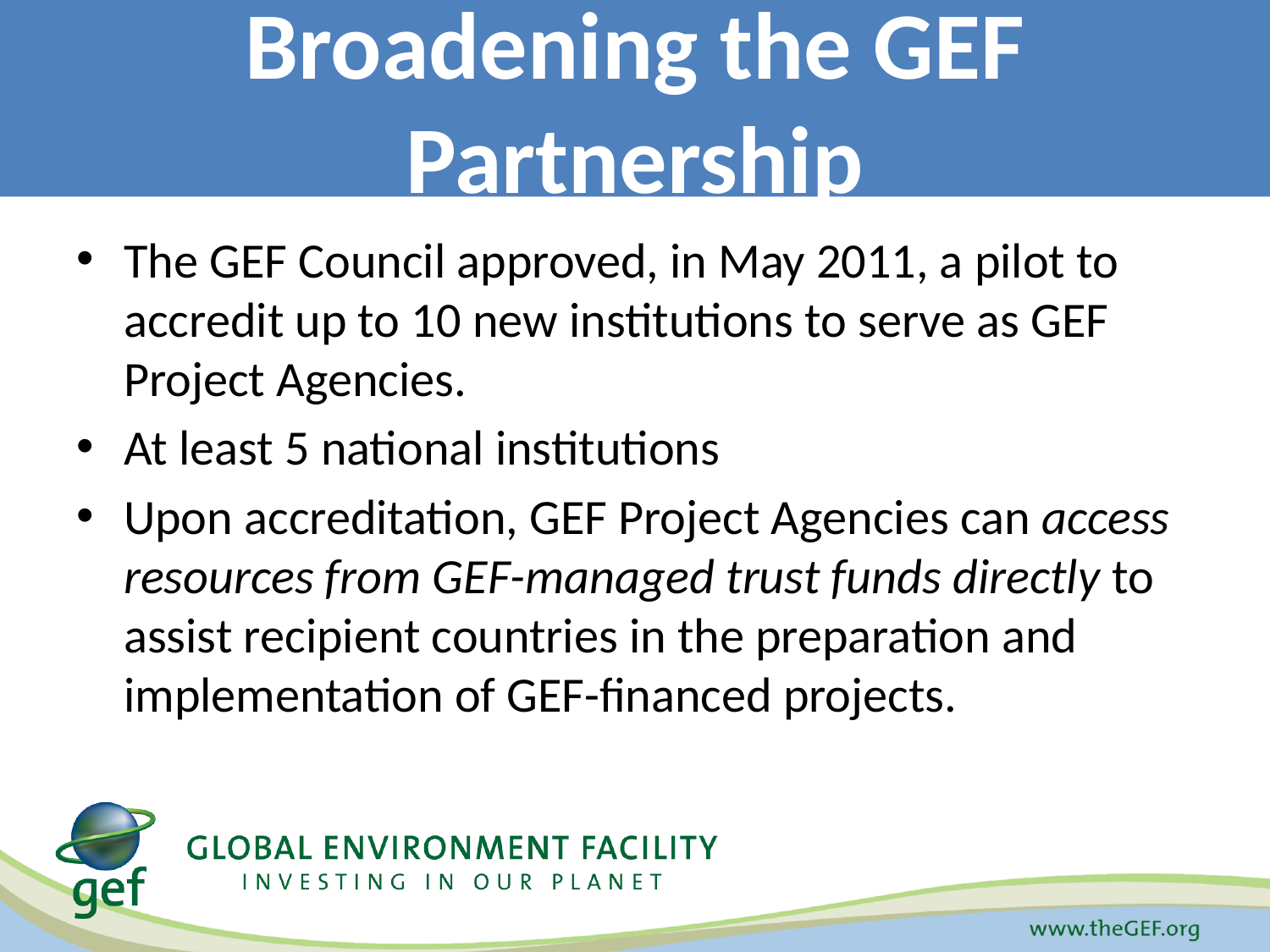

Broadening the GEF Partnership
The GEF Council approved, in May 2011, a pilot to accredit up to 10 new institutions to serve as GEF Project Agencies.
At least 5 national institutions
Upon accreditation, GEF Project Agencies can access resources from GEF-managed trust funds directly to assist recipient countries in the preparation and implementation of GEF-financed projects.